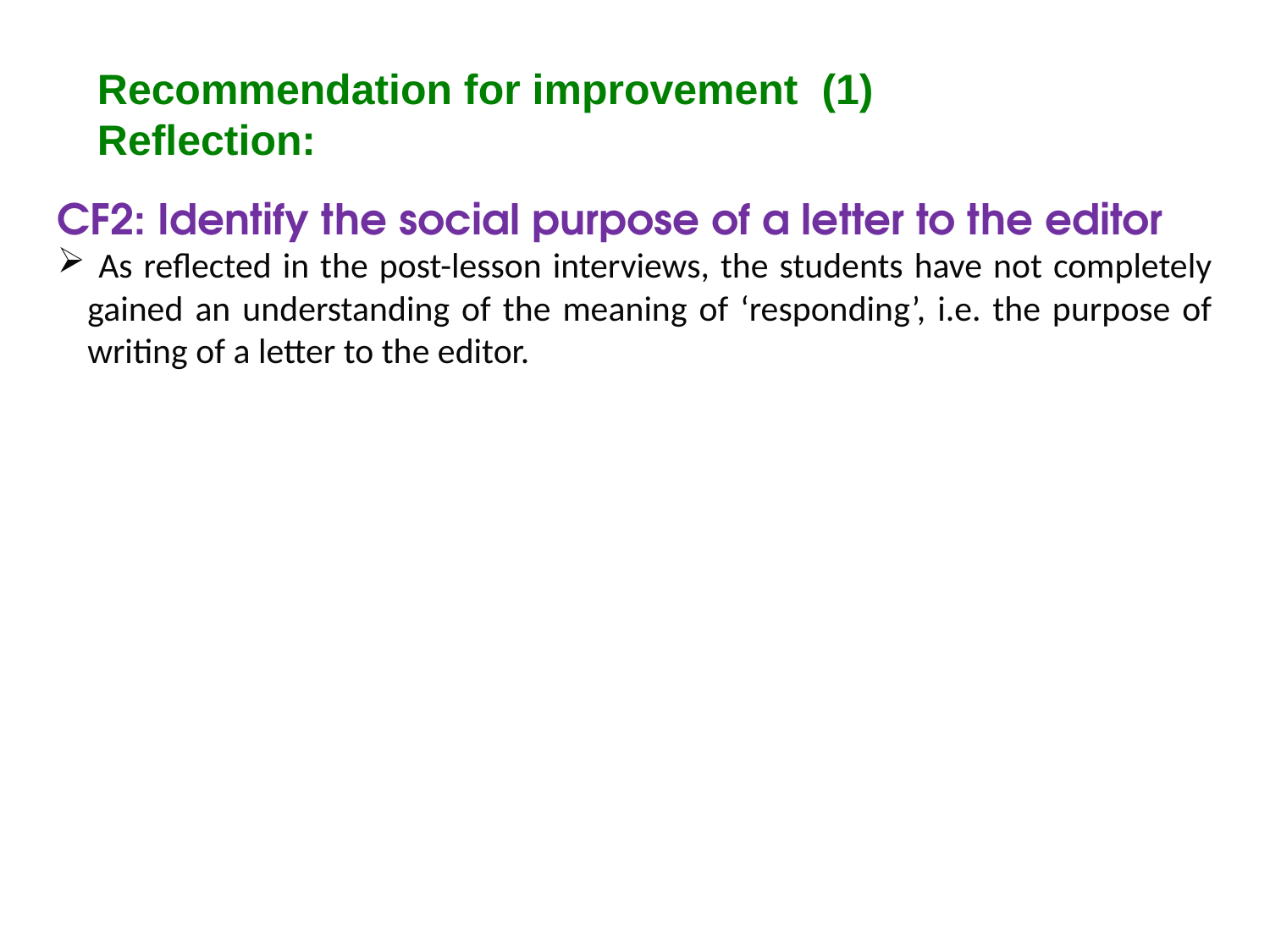

Recommendation for improvement  (1)
Reflection:
CF2: Identify the social purpose of a letter to the editor
 As reflected in the post-lesson interviews, the students have not completely gained an understanding of the meaning of ‘responding’, i.e. the purpose of writing of a letter to the editor.